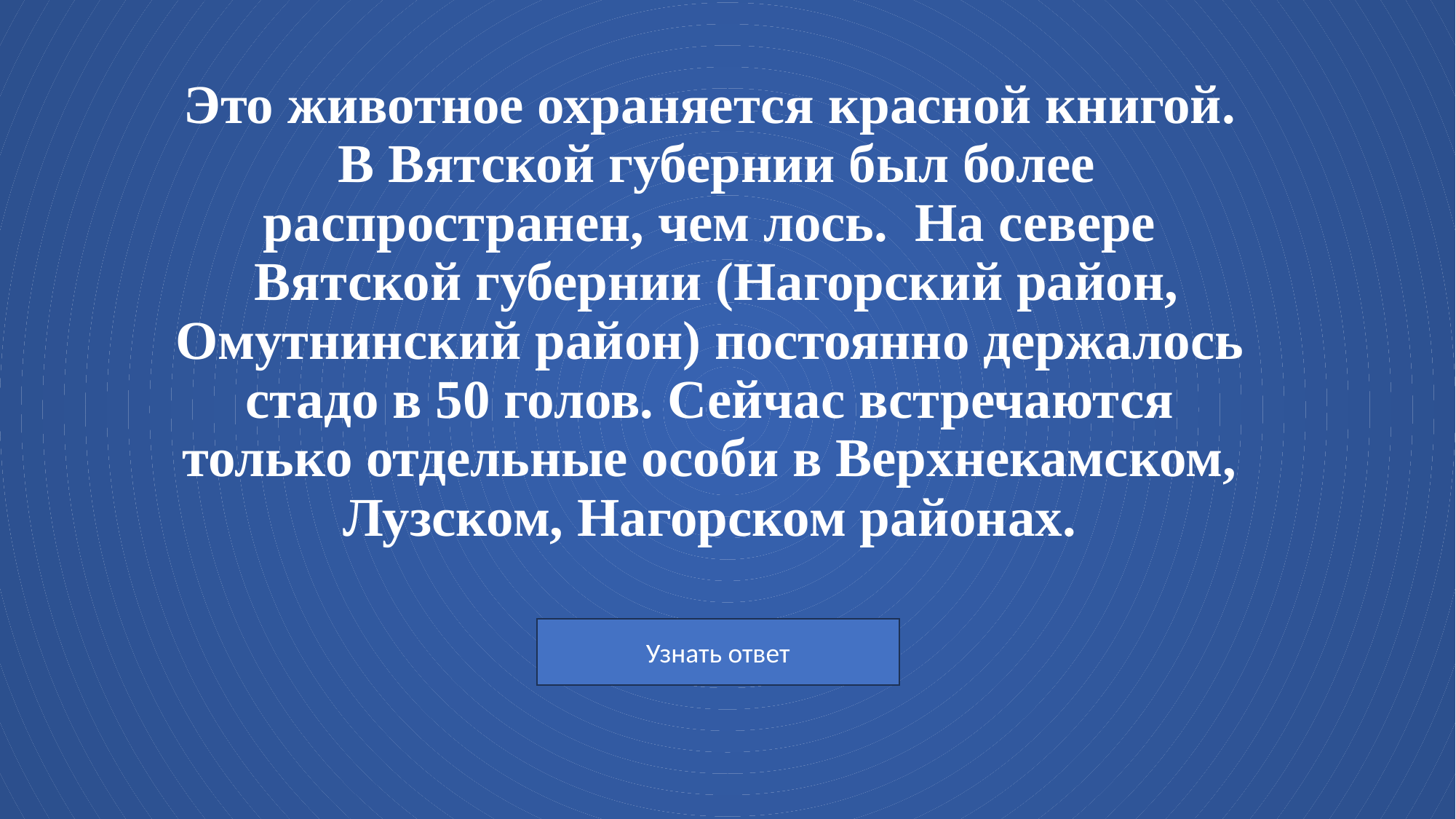

# Это животное охраняется красной книгой.  В Вятской губернии был более распространен, чем лось.  На севере  Вятской губернии (Нагорский район, Омутнинский район) постоянно держалось стадо в 50 голов. Сейчас встречаются только отдельные особи в Верхнекамском, Лузском, Нагорском районах.